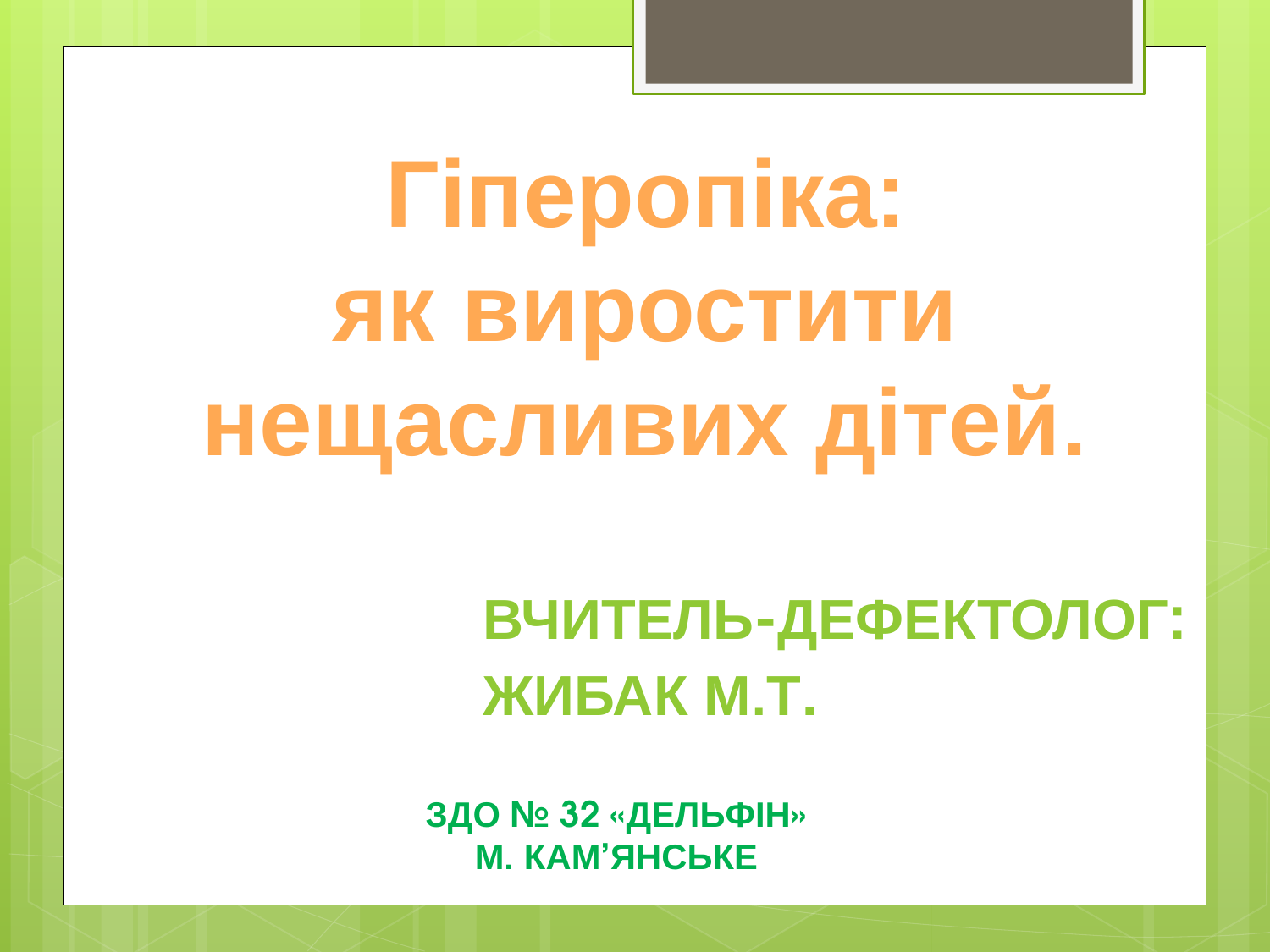

Гіперопіка:
 як виростити
нещасливих дітей.
Вчитель-дефектолог:
Жибак М.Т.
ЗДО № 32 «Дельфін»
М. Кам’янське